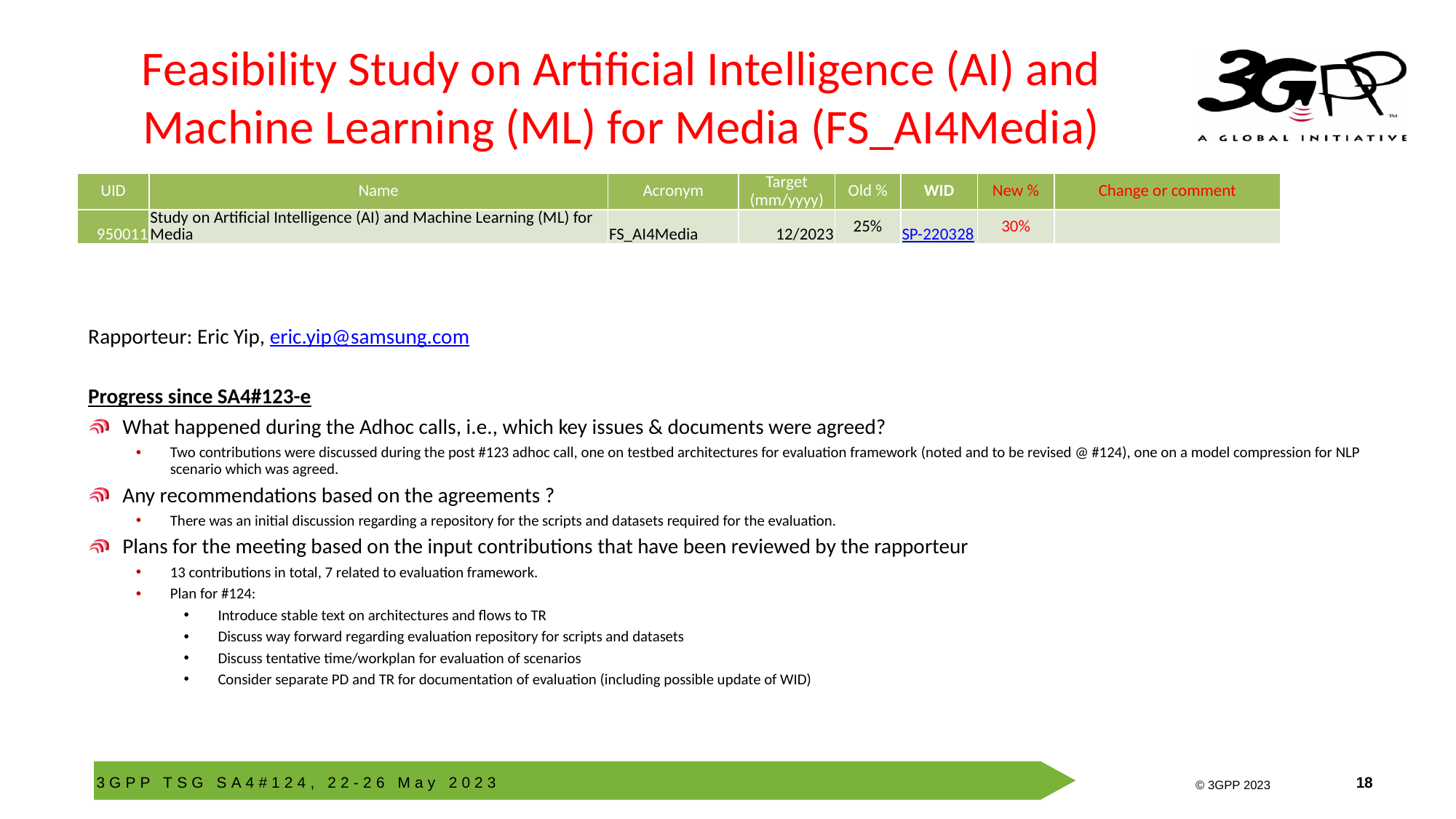

# Feasibility Study on Artificial Intelligence (AI) and Machine Learning (ML) for Media (FS_AI4Media)
| UID | Name | Acronym | Target (mm/yyyy) | Old % | WID | New % | Change or comment |
| --- | --- | --- | --- | --- | --- | --- | --- |
| 950011 | Study on Artificial Intelligence (AI) and Machine Learning (ML) for Media | FS\_AI4Media | 12/2023 | 25% | SP-220328 | 30% |  |
Rapporteur: Eric Yip, eric.yip@samsung.com

Progress since SA4#123-e
What happened during the Adhoc calls, i.e., which key issues & documents were agreed?
Two contributions were discussed during the post #123 adhoc call, one on testbed architectures for evaluation framework (noted and to be revised @ #124), one on a model compression for NLP scenario which was agreed.
Any recommendations based on the agreements ?
There was an initial discussion regarding a repository for the scripts and datasets required for the evaluation.
Plans for the meeting based on the input contributions that have been reviewed by the rapporteur
13 contributions in total, 7 related to evaluation framework.
Plan for #124:
Introduce stable text on architectures and flows to TR
Discuss way forward regarding evaluation repository for scripts and datasets
Discuss tentative time/workplan for evaluation of scenarios
Consider separate PD and TR for documentation of evaluation (including possible update of WID)